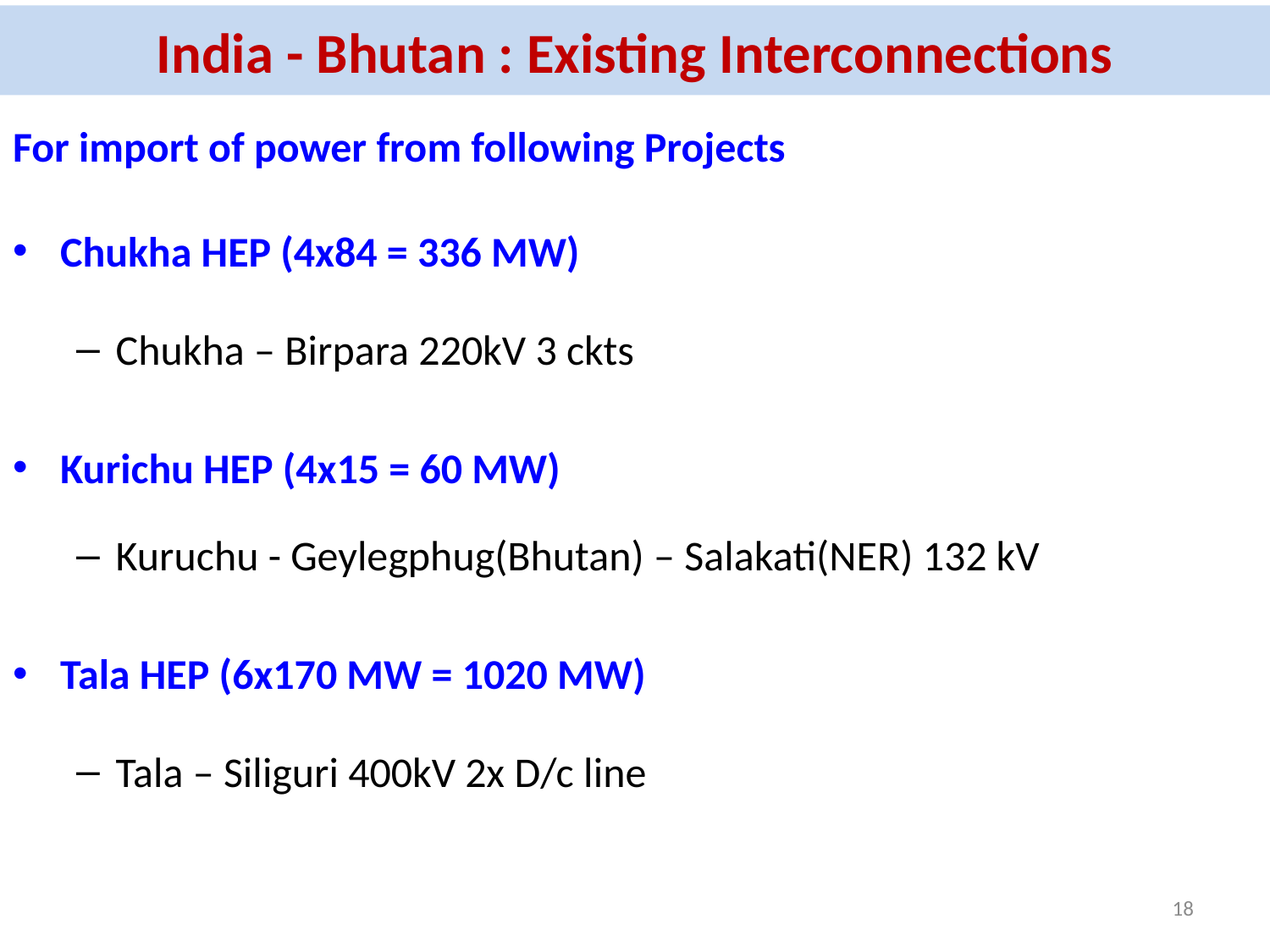

# India - Bhutan : Existing Interconnections
For import of power from following Projects

Chukha HEP (4x84 = 336 MW)

Chukha – Birpara 220kV 3 ckts

Kurichu HEP (4x15 = 60 MW)

Kuruchu - Geylegphug(Bhutan) – Salakati(NER) 132 kV S/c

Tala HEP (6x170 MW = 1020 MW)

Tala – Siliguri 400kV 2x D/c line

18